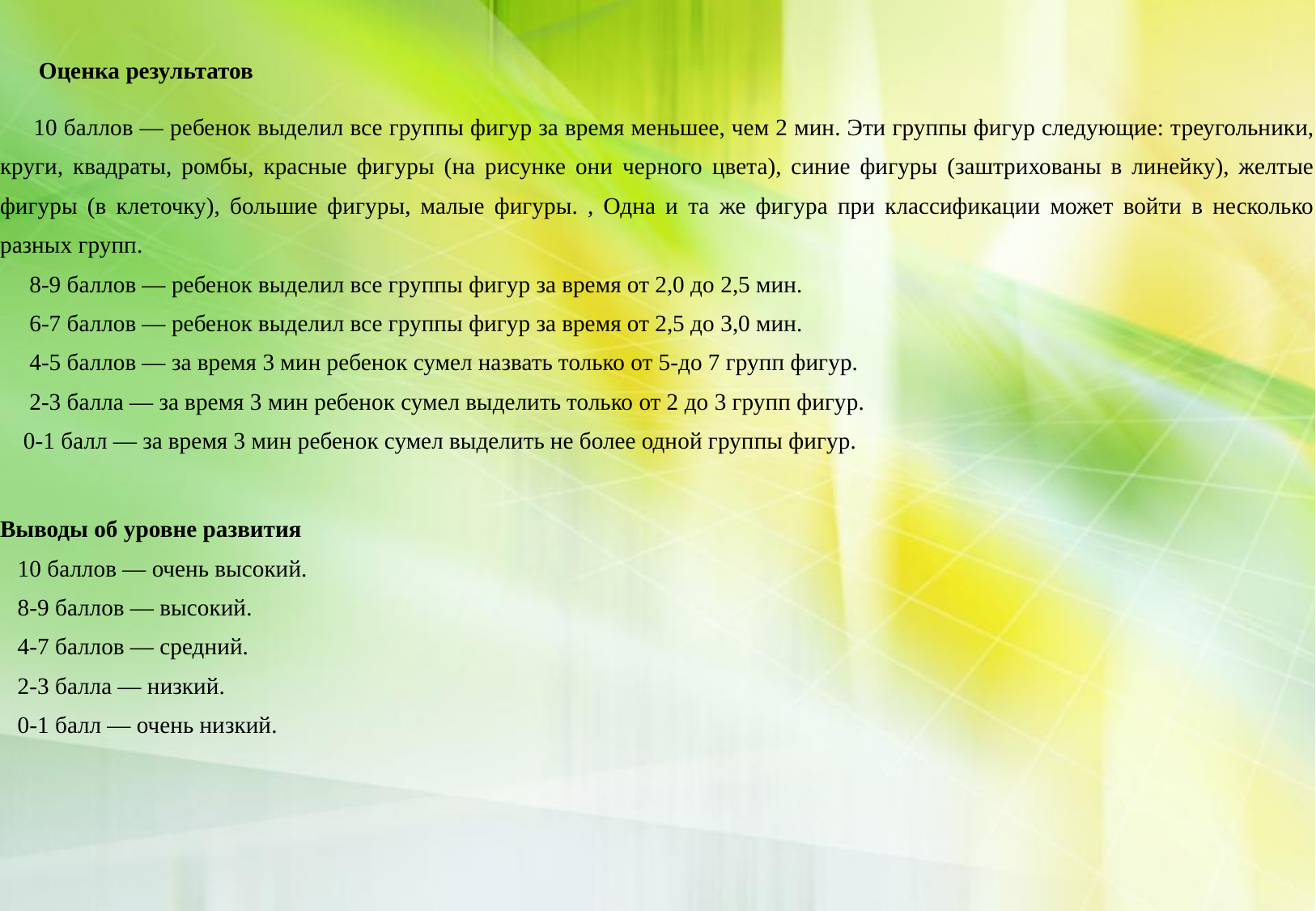

Оценка результатов

| 10 баллов — ребенок выделил все группы фигур за время меньшее, чем 2 мин. Эти группы фигур следующие: треугольники, круги, квадраты, ромбы, красные фигуры (на рисунке они черного цвета), синие фигуры (заштрихованы в линейку), желтые фигуры (в клеточку), большие фигуры, малые фигуры. , Одна и та же фигура при классификации может войти в несколько разных групп. 8-9 баллов — ребенок выделил все группы фигур за время от 2,0 до 2,5 мин. 6-7 баллов — ребенок выделил все группы фигур за время от 2,5 до 3,0 мин. 4-5 баллов — за время 3 мин ребенок сумел назвать только от 5-до 7 групп фигур. 2-3 балла — за время 3 мин ребенок сумел выделить только от 2 до 3 групп фигур. 0-1 балл — за время 3 мин ребенок сумел выделить не более одной группы фигур. |
| --- |
| Выводы об уровне развития 10 баллов — очень высокий. 8-9 баллов — высокий. 4-7 баллов — средний. 2-3 балла — низкий. 0-1 балл — очень низкий. |
| --- |